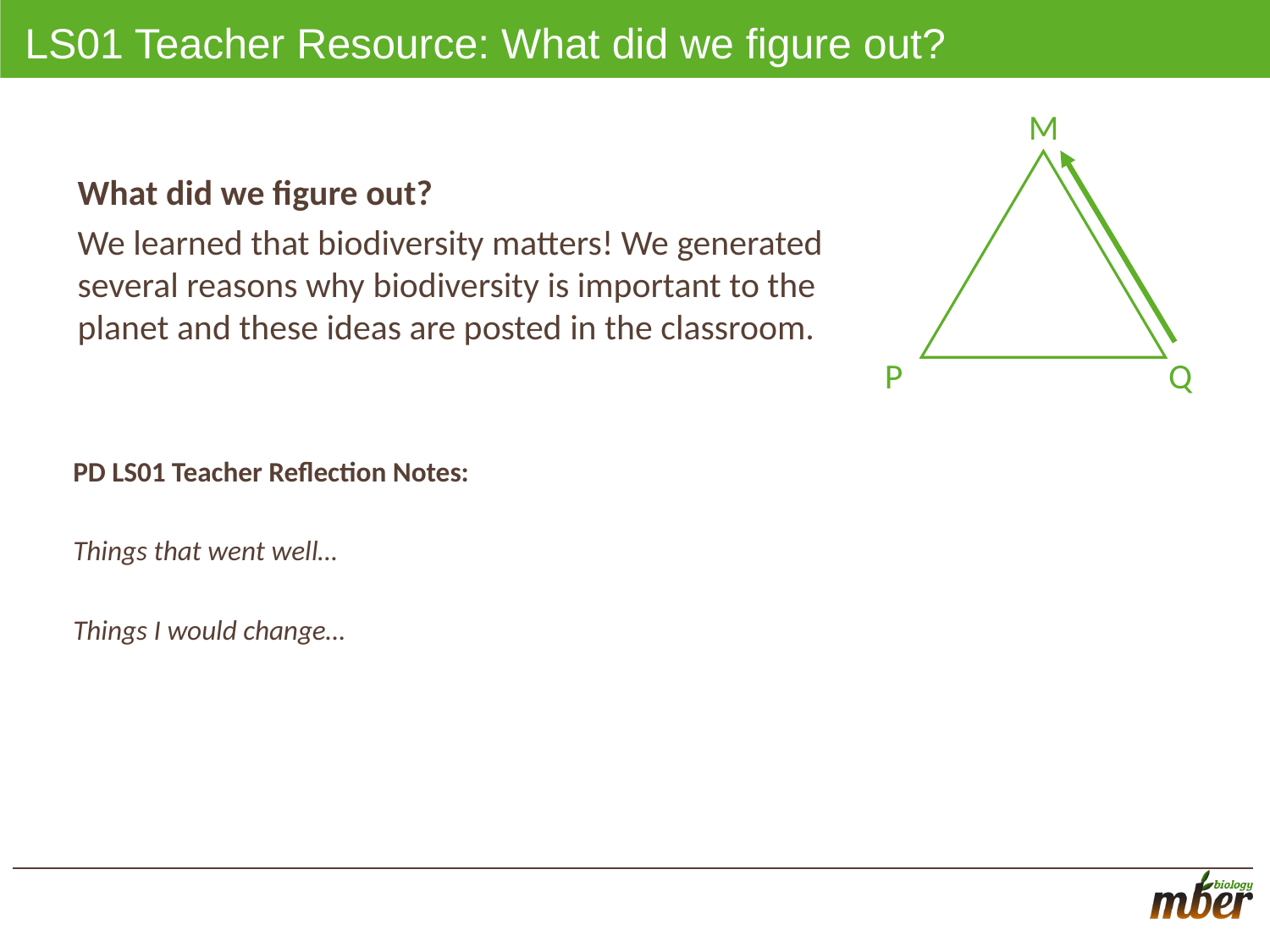

# LS01 Teacher Resource: What did we figure out?
M

Q
P
What did we figure out?
We learned that biodiversity matters! We generated several reasons why biodiversity is important to the planet and these ideas are posted in the classroom.
PD LS01 Teacher Reflection Notes:

Things that went well…

Things I would change…